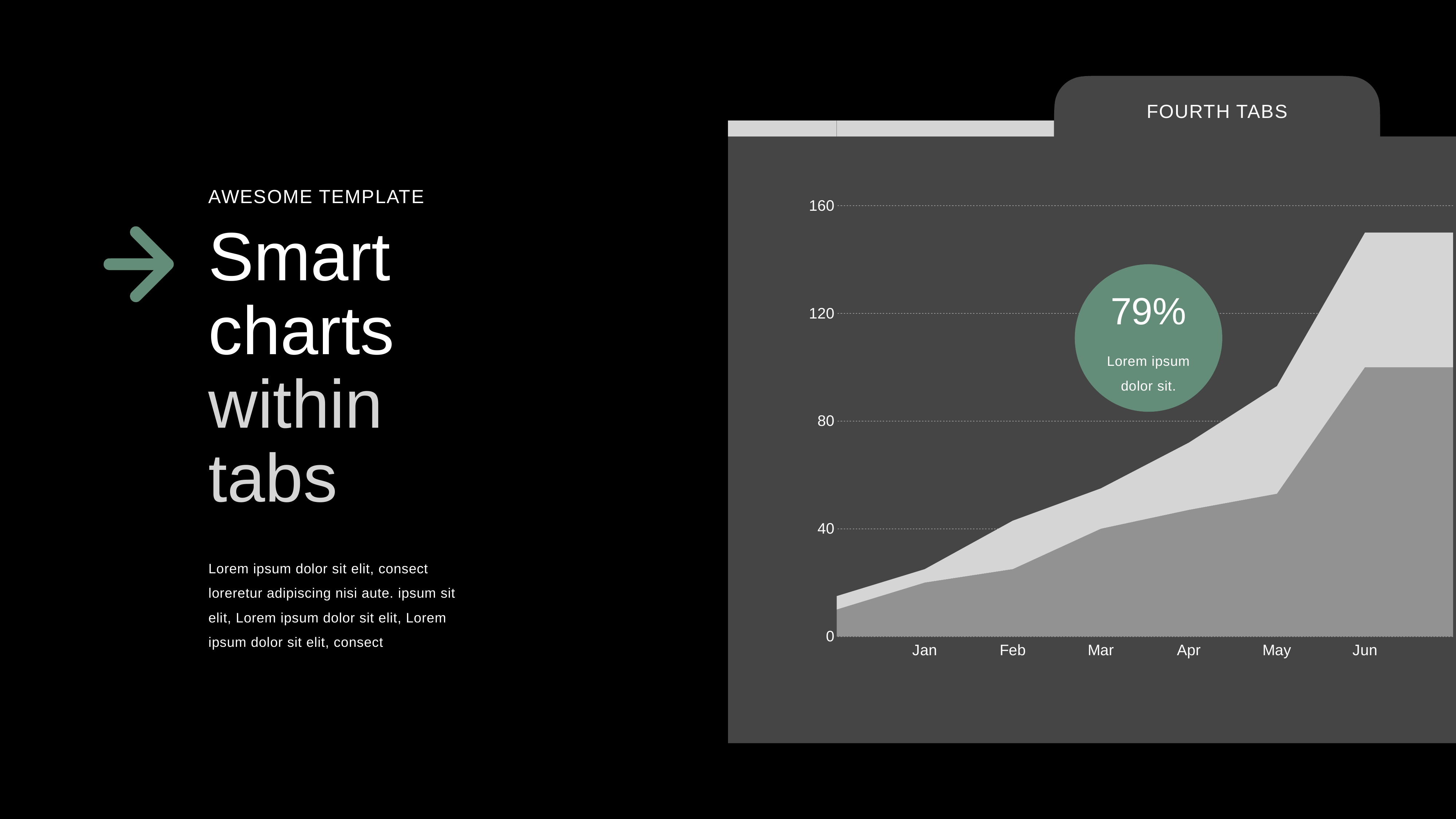

Fourth tabs

Awesome template

### Chart

| Category | Region 1 | Region 2 |
|---|---|---|
|  | 10.0 | 5.0 |
| Jan | 20.0 | 5.0 |
| Feb | 25.0 | 18.0 |
| Mar | 40.0 | 15.0 |
| Apr | 47.0 | 25.0 |
| May | 53.0 | 40.0 |
| Jun | 100.0 | 50.0 |
|  | 100.0 | 50.0 |
Smart charts within tabs

79%
Lorem ipsum dolor sit.
Lorem ipsum dolor sit elit, consect loreretur adipiscing nisi aute. ipsum sit elit, Lorem ipsum dolor sit elit, Lorem ipsum dolor sit elit, consect